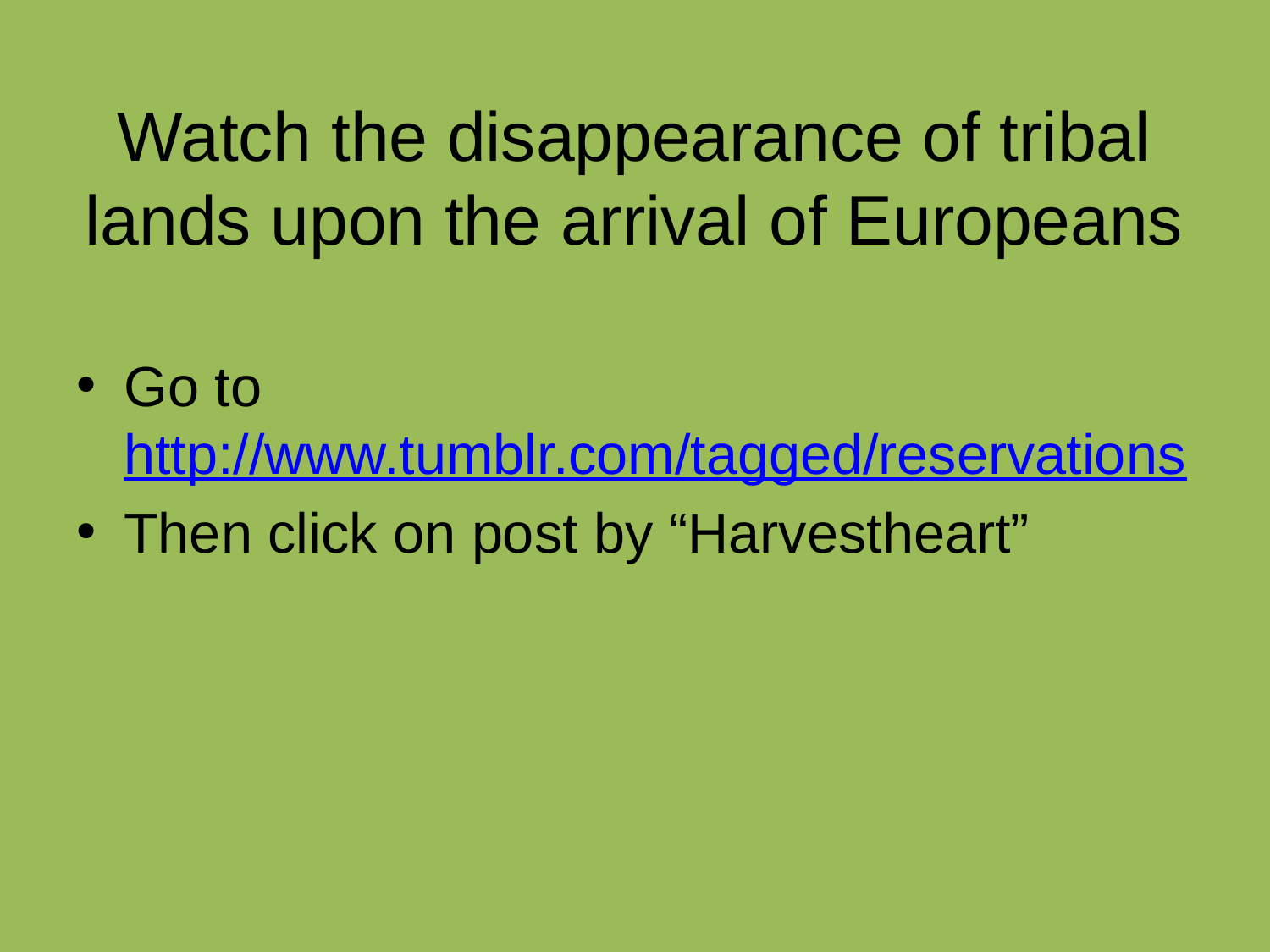

# Watch the disappearance of tribal lands upon the arrival of Europeans
Go to http://www.tumblr.com/tagged/reservations
Then click on post by “Harvestheart”